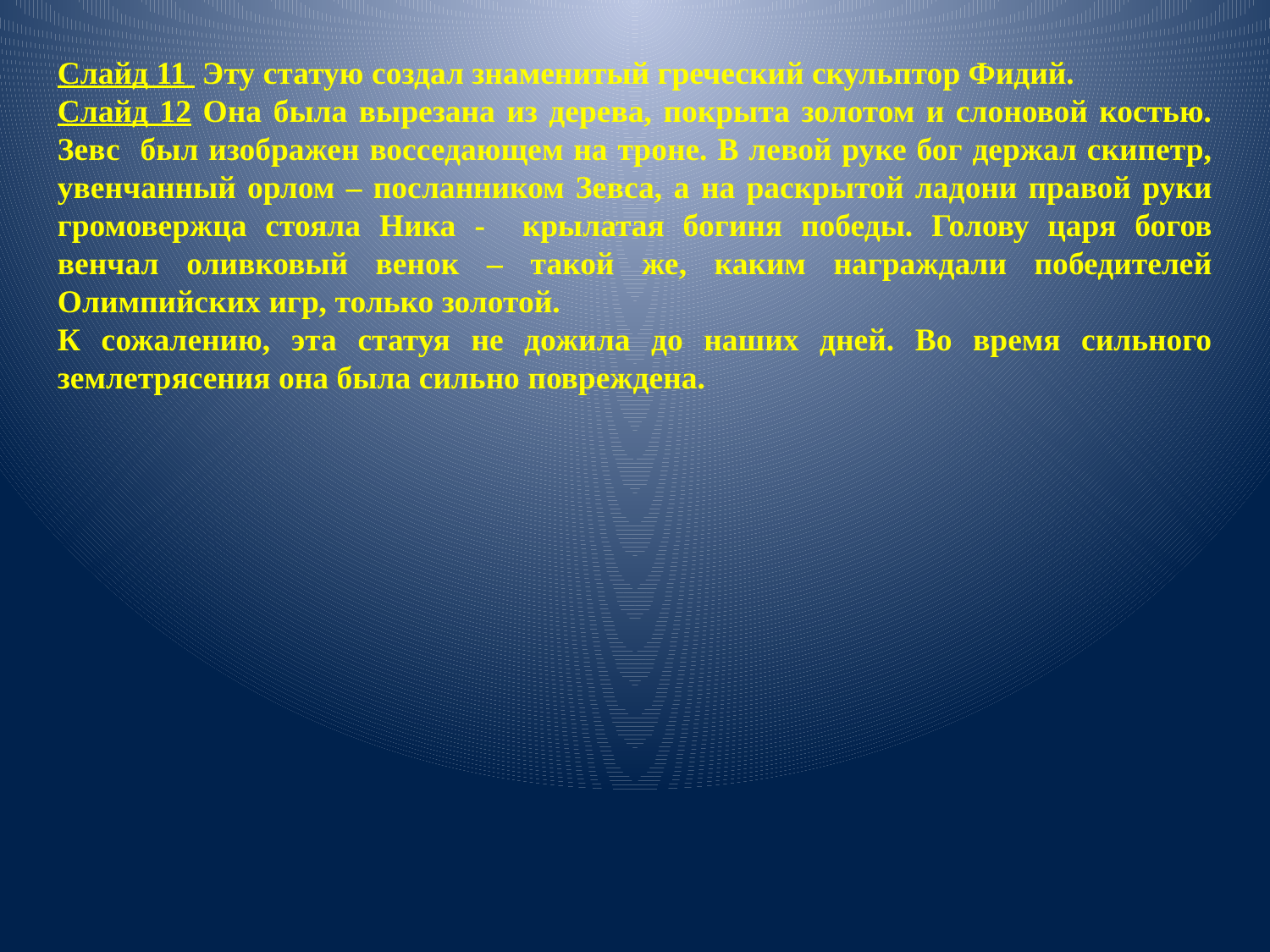

Слайд 11  Эту статую создал знаменитый греческий скульптор Фидий.
Слайд 12 Она была вырезана из дерева, покрыта золотом и слоновой костью. Зевс  был изображен восседающем на троне. В левой руке бог держал скипетр, увенчанный орлом – посланником Зевса, а на раскрытой ладони правой руки громовержца стояла Ника -  крылатая богиня победы. Голову царя богов венчал оливковый венок – такой же, каким награждали победителей Олимпийских игр, только золотой.
К сожалению, эта статуя не дожила до наших дней. Во время сильного землетрясения она была сильно повреждена.